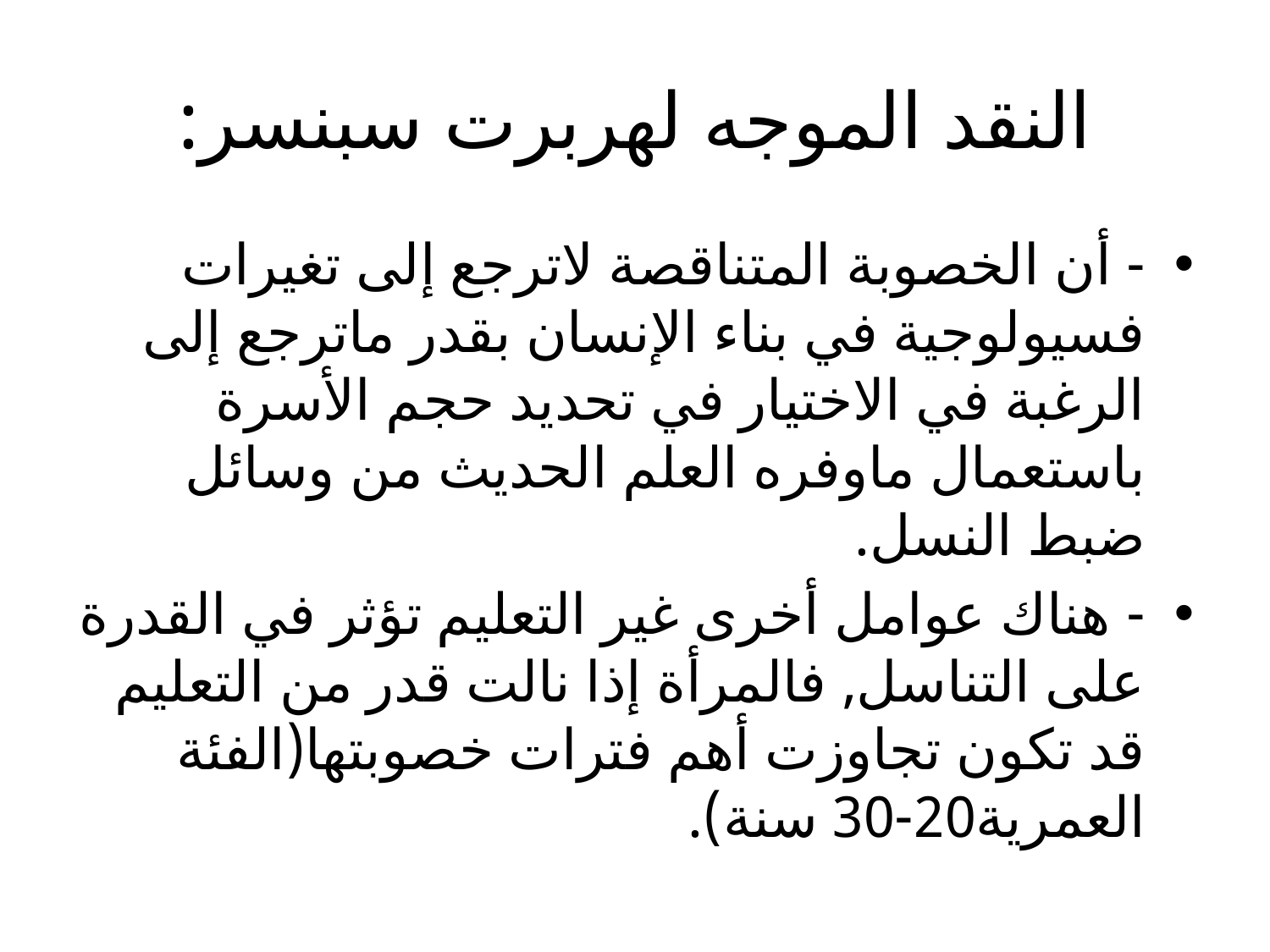

# النقد الموجه لهربرت سبنسر:
- أن الخصوبة المتناقصة لاترجع إلى تغيرات فسيولوجية في بناء الإنسان بقدر ماترجع إلى الرغبة في الاختيار في تحديد حجم الأسرة باستعمال ماوفره العلم الحديث من وسائل ضبط النسل.
- هناك عوامل أخرى غير التعليم تؤثر في القدرة على التناسل, فالمرأة إذا نالت قدر من التعليم قد تكون تجاوزت أهم فترات خصوبتها(الفئة العمرية20-30 سنة).